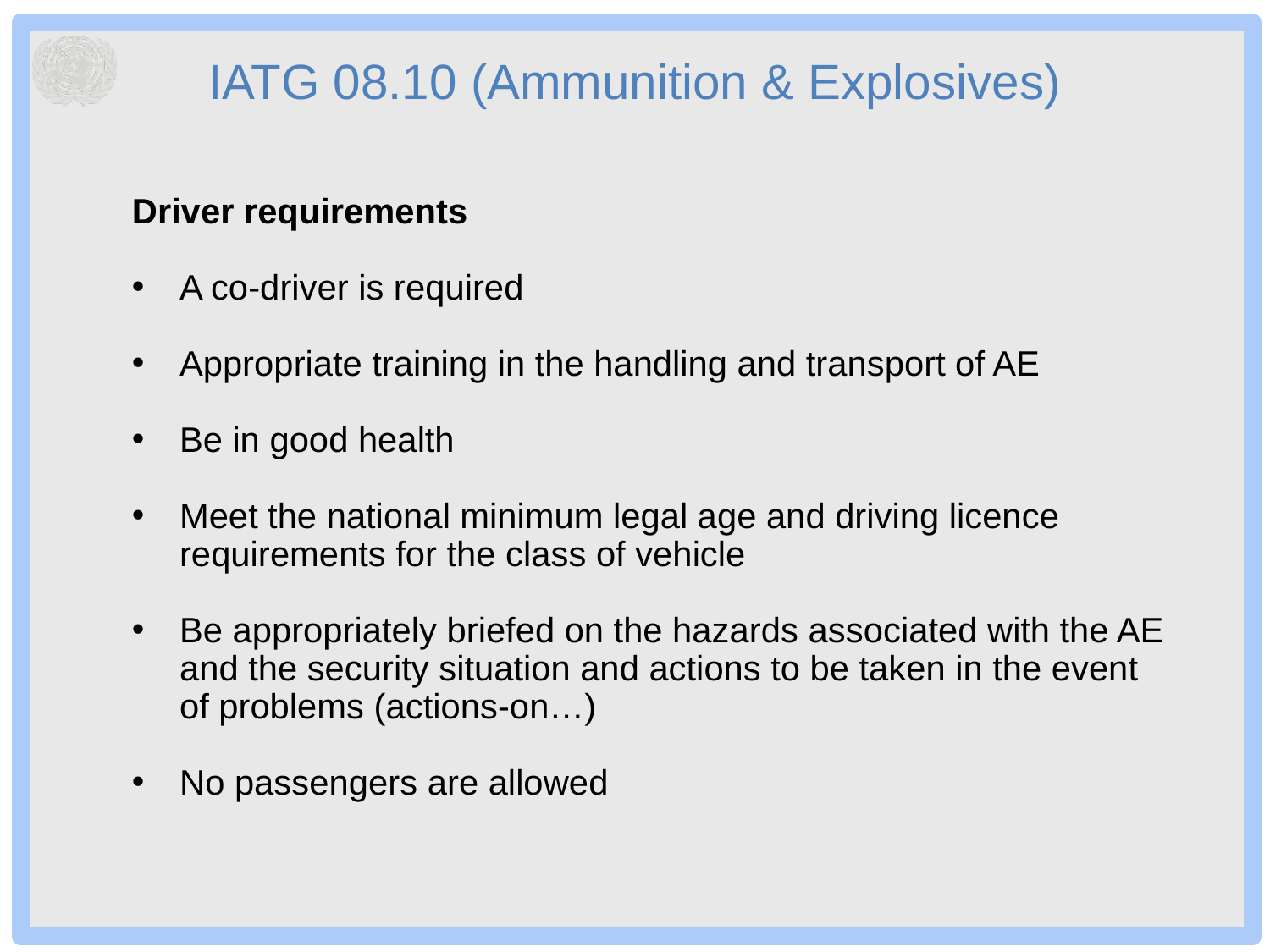

# IATG 08.10 (Ammunition & Explosives)
Driver requirements

A co-driver is required

Appropriate training in the handling and transport of AE

Be in good health

Meet the national minimum legal age and driving licence requirements for the class of vehicle

Be appropriately briefed on the hazards associated with the AE and the security situation and actions to be taken in the event of problems (actions-on…)

No passengers are allowed